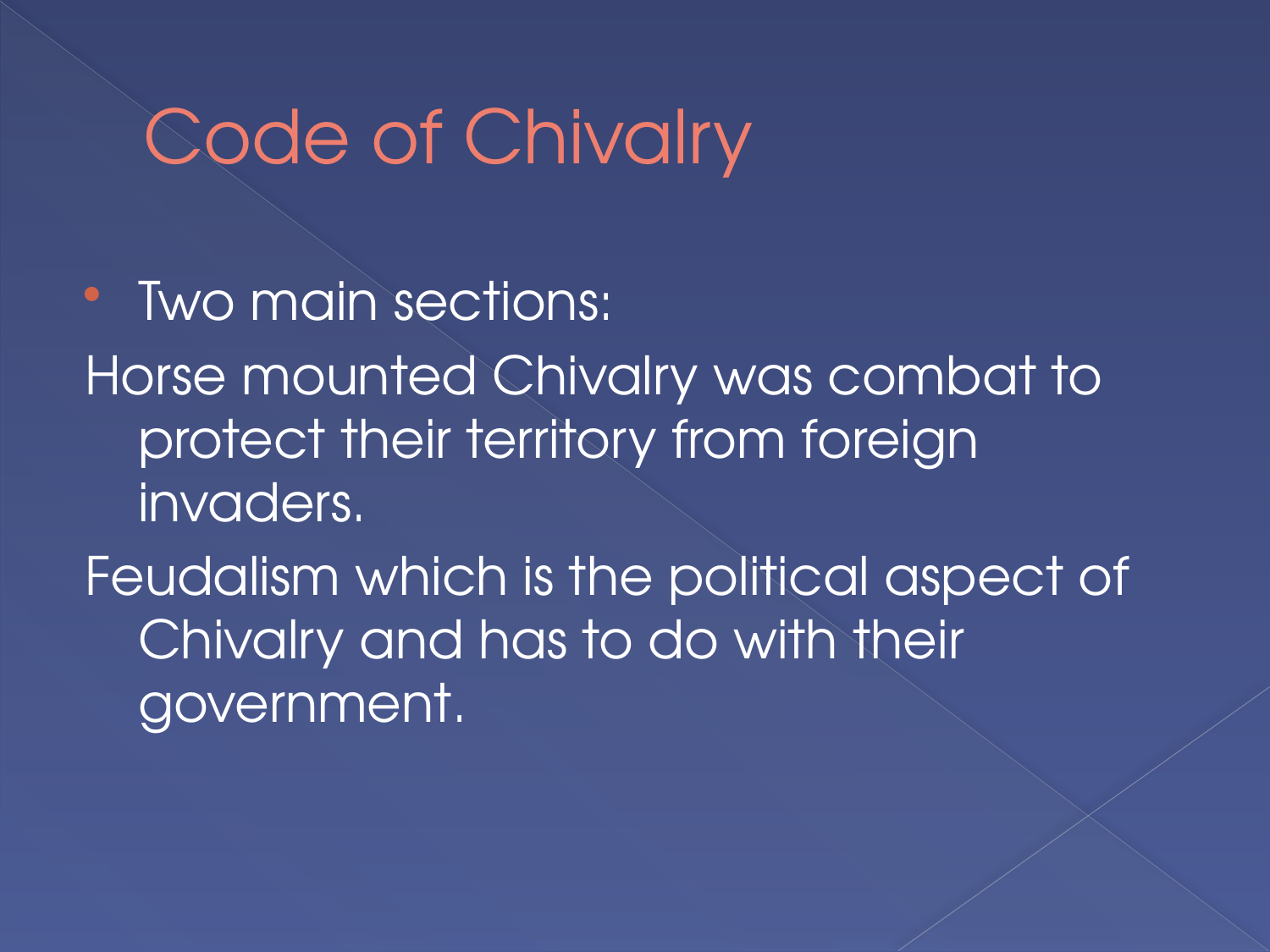

# Code of Chivalry
Two main sections:
Horse mounted Chivalry was combat to protect their territory from foreign invaders.
Feudalism which is the political aspect of Chivalry and has to do with their government.